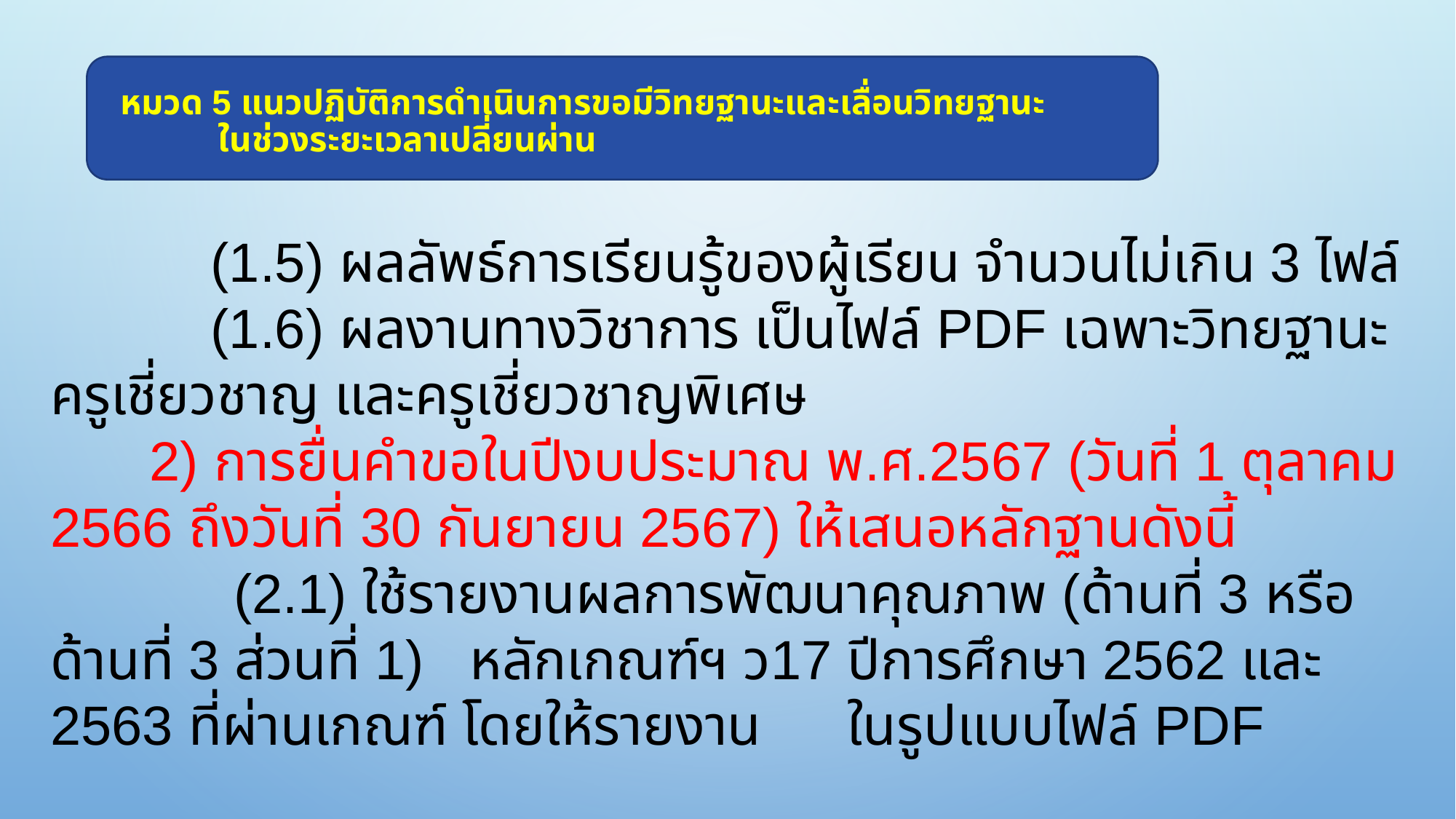

# หมวด 5 แนวปฏิบัติการดำเนินการขอมีวิทยฐานะและเลื่อนวิทยฐานะ ในช่วงระยะเวลาเปลี่ยนผ่าน
	    (1.5) ผลลัพธ์การเรียนรู้ของผู้เรียน จำนวนไม่เกิน 3 ไฟล์
	    (1.6) ผลงานทางวิชาการ เป็นไฟล์ PDF เฉพาะวิทยฐานะครูเชี่ยวชาญ และครูเชี่ยวชาญพิเศษ
	2) การยื่นคำขอในปีงบประมาณ พ.ศ.2567 (วันที่ 1 ตุลาคม 2566 ถึงวันที่ 30 กันยายน 2567) ให้เสนอหลักฐานดังนี้
            (2.1) ใช้รายงานผลการพัฒนาคุณภาพ (ด้านที่ 3 หรือด้านที่ 3 ส่วนที่ 1)   หลักเกณฑ์ฯ ว17 ปีการศึกษา 2562 และ 2563 ที่ผ่านเกณฑ์ โดยให้รายงาน      ในรูปแบบไฟล์ PDF